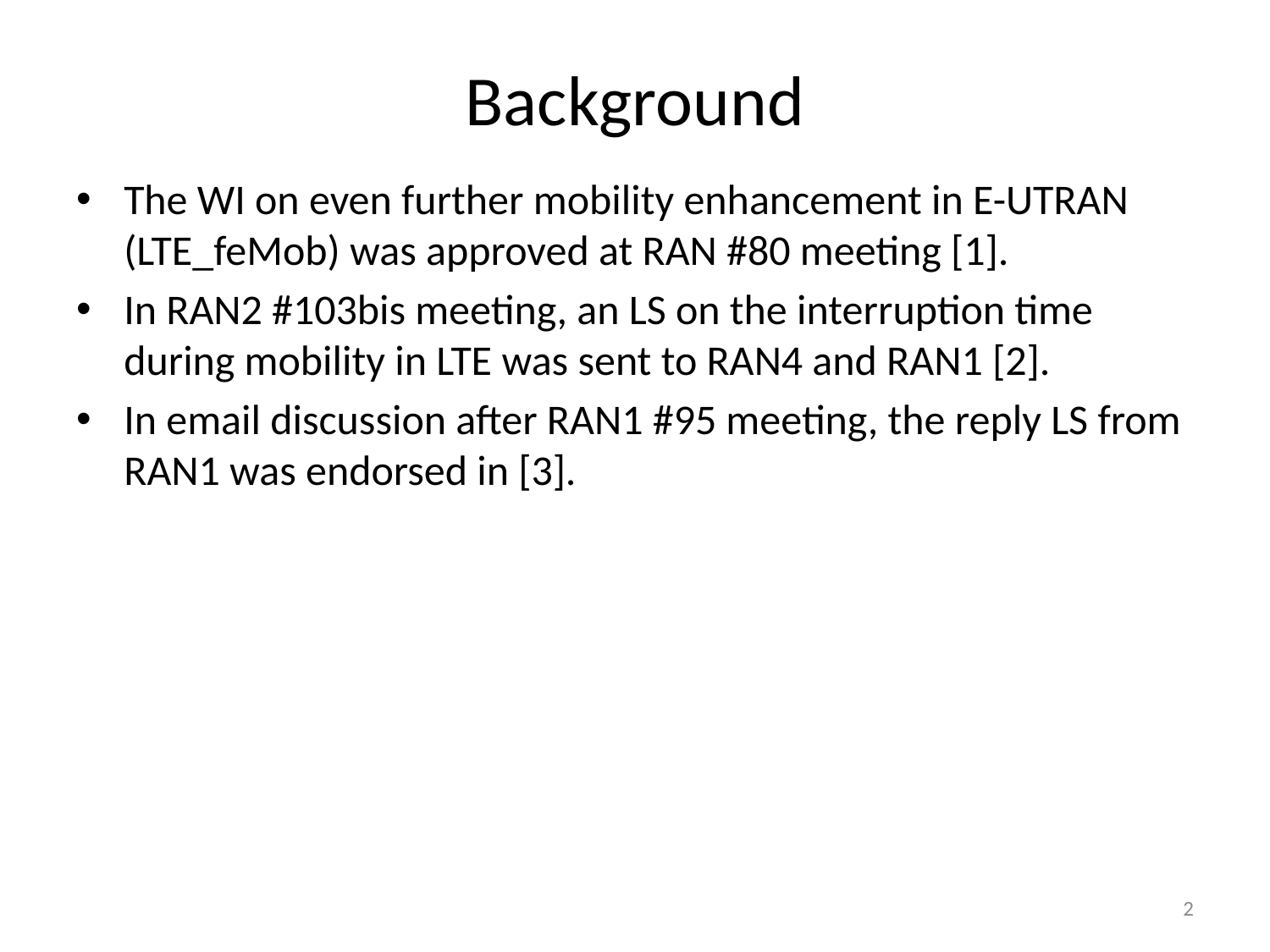

# Background
The WI on even further mobility enhancement in E-UTRAN  (LTE_feMob) was approved at RAN #80 meeting [1].
In RAN2 #103bis meeting, an LS on the interruption time during mobility in LTE was sent to RAN4 and RAN1 [2].
In email discussion after RAN1 #95 meeting, the reply LS from RAN1 was endorsed in [3].

2